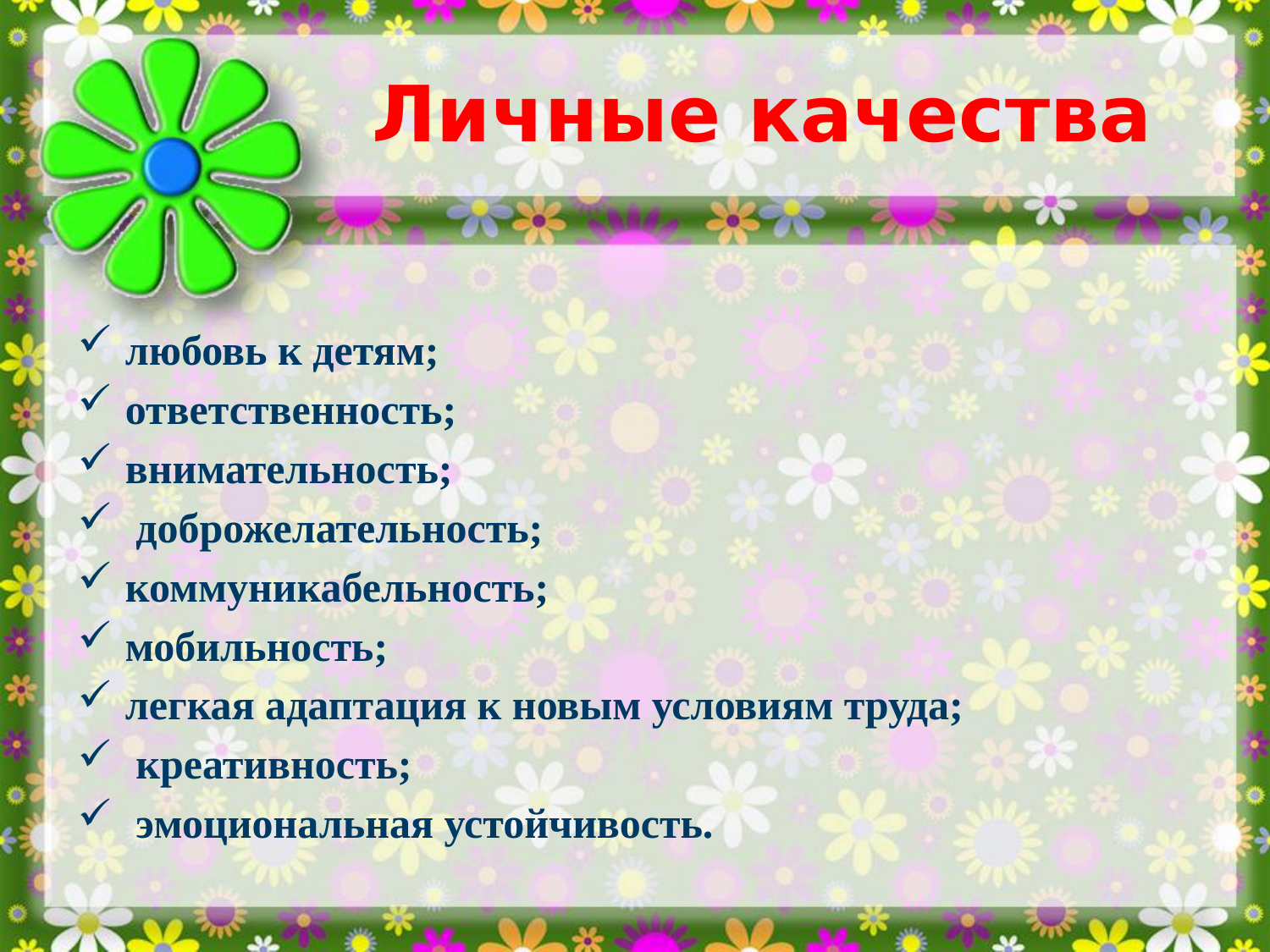

Личные качества
любовь к детям;
ответственность;
внимательность;
 доброжелательность;
коммуникабельность;
мобильность;
легкая адаптация к новым условиям труда;
 креативность;
 эмоциональная устойчивость.